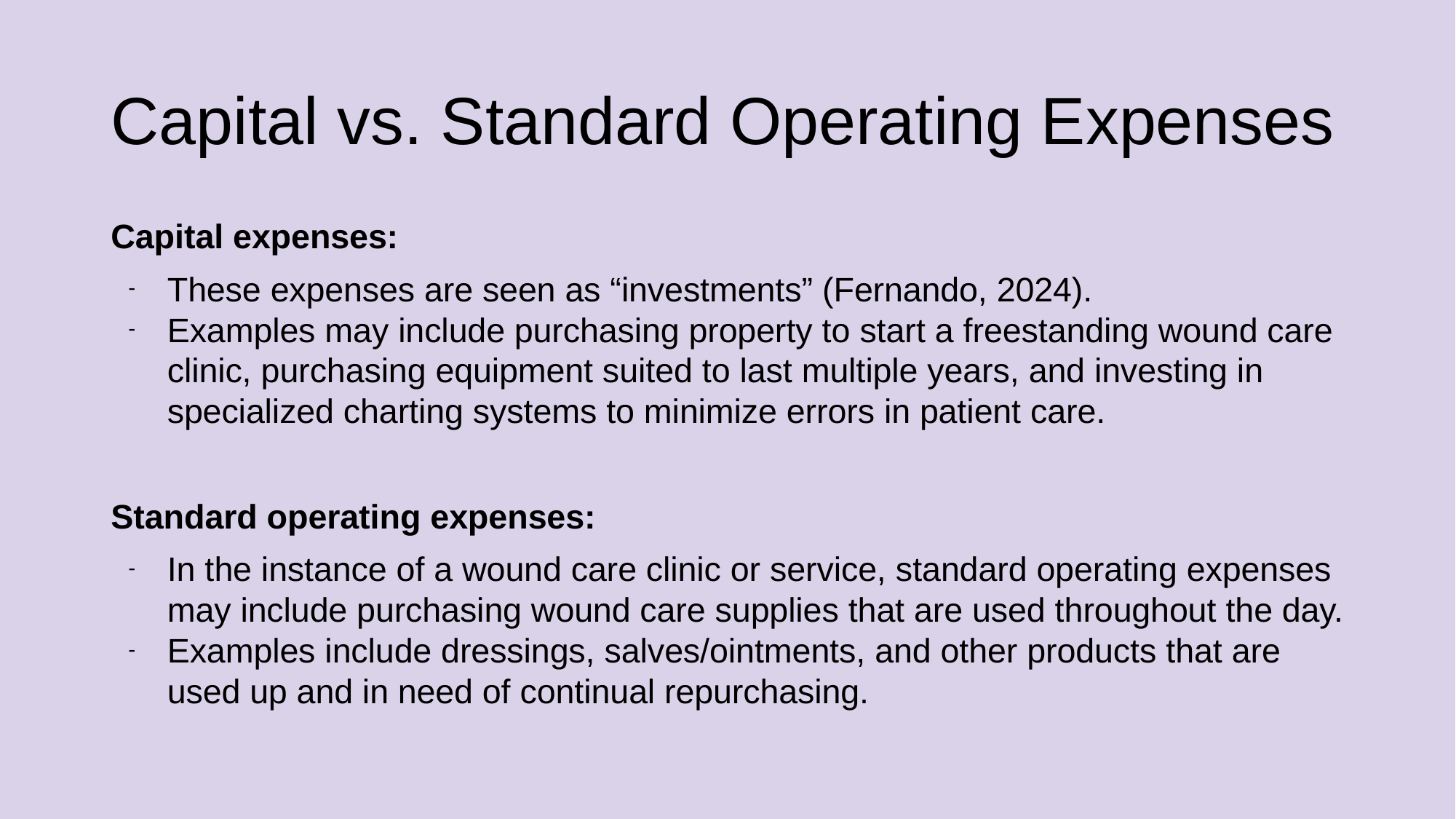

# Capital vs. Standard Operating Expenses
Capital expenses:
These expenses are seen as “investments” (Fernando, 2024).
Examples may include purchasing property to start a freestanding wound care clinic, purchasing equipment suited to last multiple years, and investing in specialized charting systems to minimize errors in patient care.

Standard operating expenses:
In the instance of a wound care clinic or service, standard operating expenses may include purchasing wound care supplies that are used throughout the day.
Examples include dressings, salves/ointments, and other products that are used up and in need of continual repurchasing.